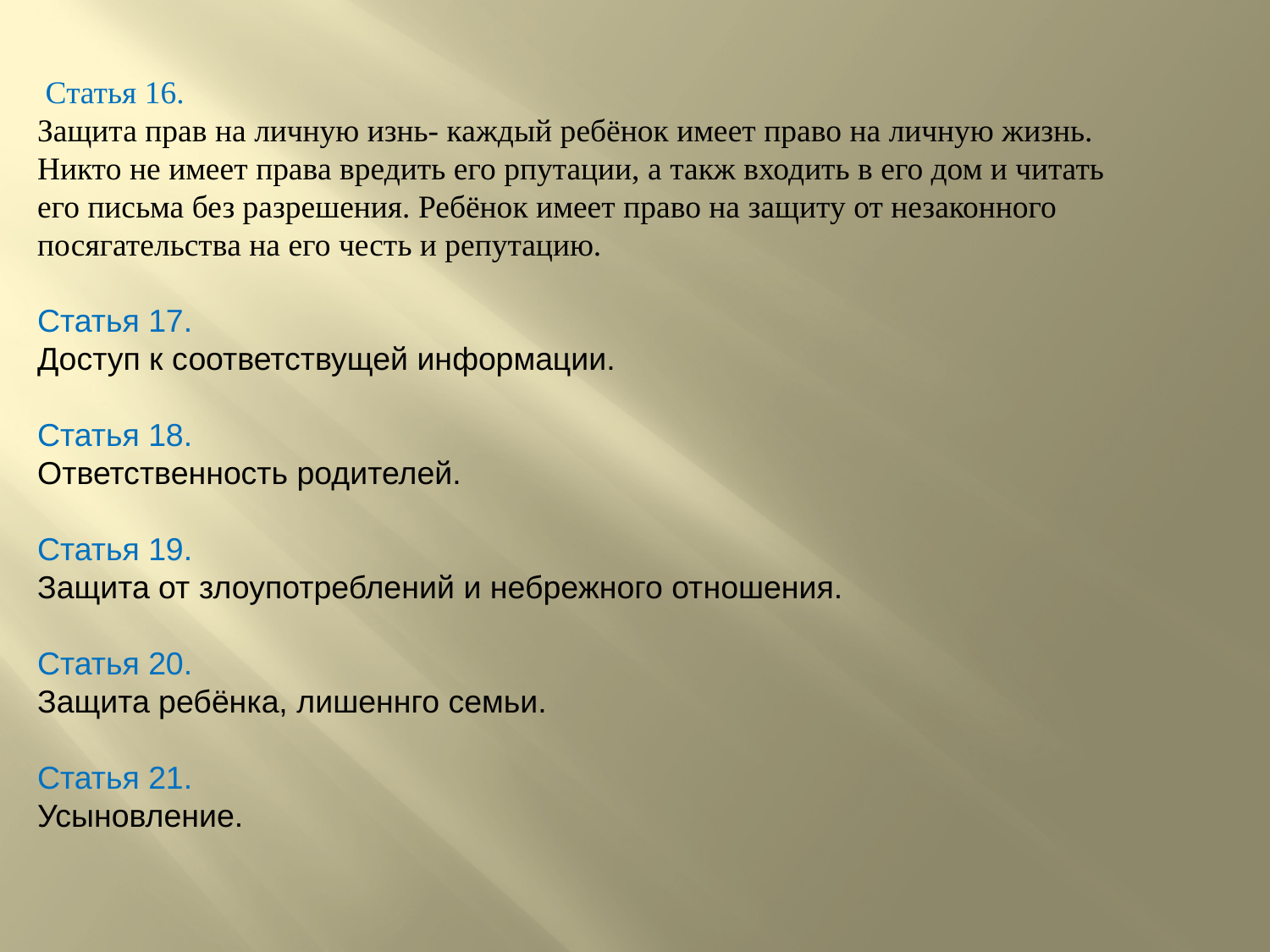

Статья 16.
Защита прав на личную изнь- каждый ребёнок имеет право на личную жизнь. Никто не имеет права вредить его рпутации, а такж входить в его дом и читать его письма без разрешения. Ребёнок имеет право на защиту от незаконного посягательства на его честь и репутацию.

Статья 17.
Доступ к соответствущей информации.

Статья 18.
Ответственность родителей.

Статья 19.
Защита от злоупотреблений и небрежного отношения.

Статья 20.
Защита ребёнка, лишеннго семьи.

Статья 21.
Усыновление.